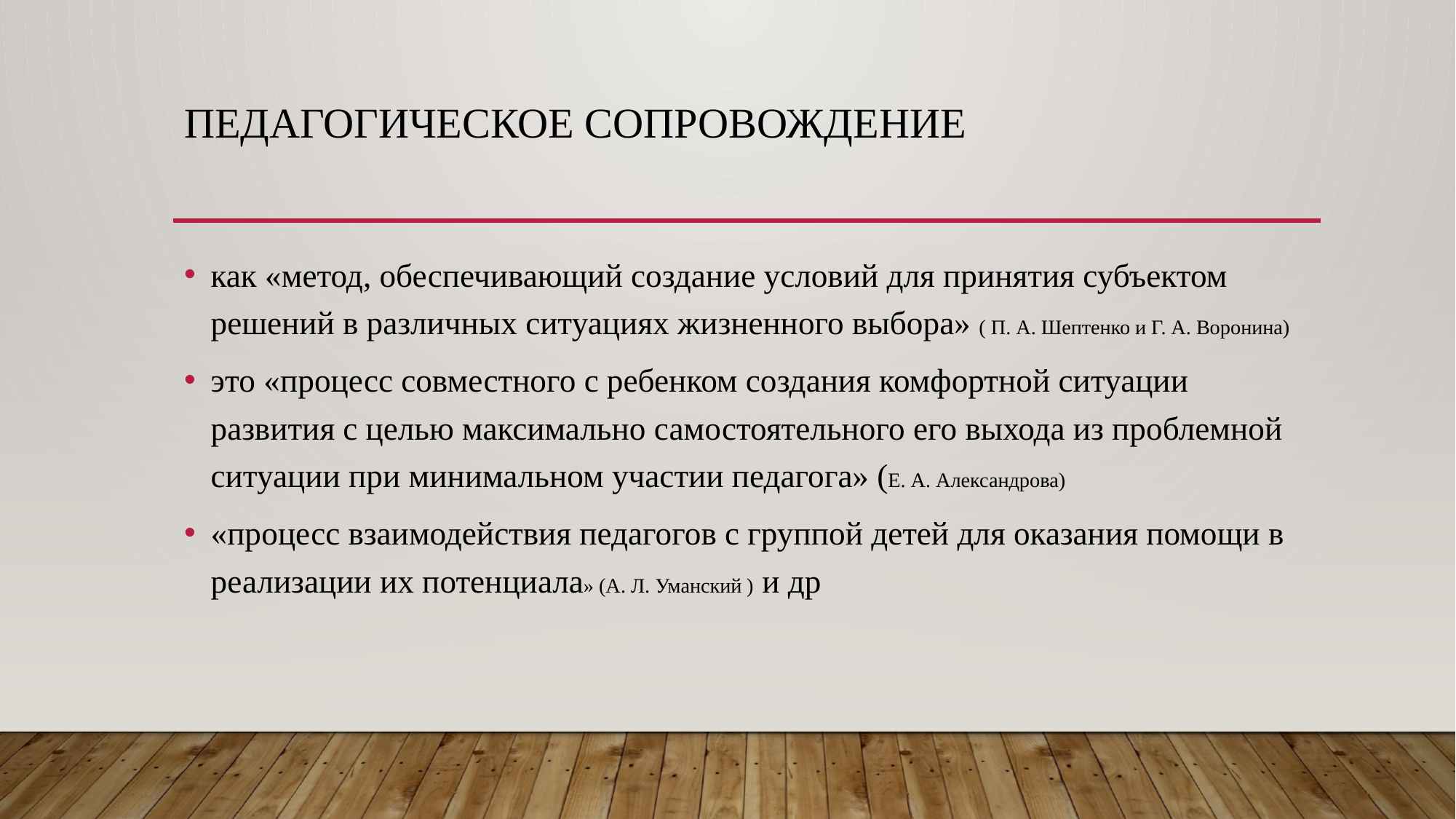

# ПЕДАГОГИЧЕСКОЕ СОПРОВОЖДЕНИЕ
как «метод, обеспечивающий создание условий для принятия субъектом решений в различных ситуациях жизненного выбора» ( П. А. Шептенко и Г. А. Воронина)
это «процесс совместного с ребенком создания комфортной ситуации развития с целью максимально самостоятельного его выхода из проблемной ситуации при минимальном участии педагога» (Е. А. Александрова)
«процесс взаимодействия педагогов с группой детей для оказания помощи в реализации их потенциала» (А. Л. Уманский ) и др